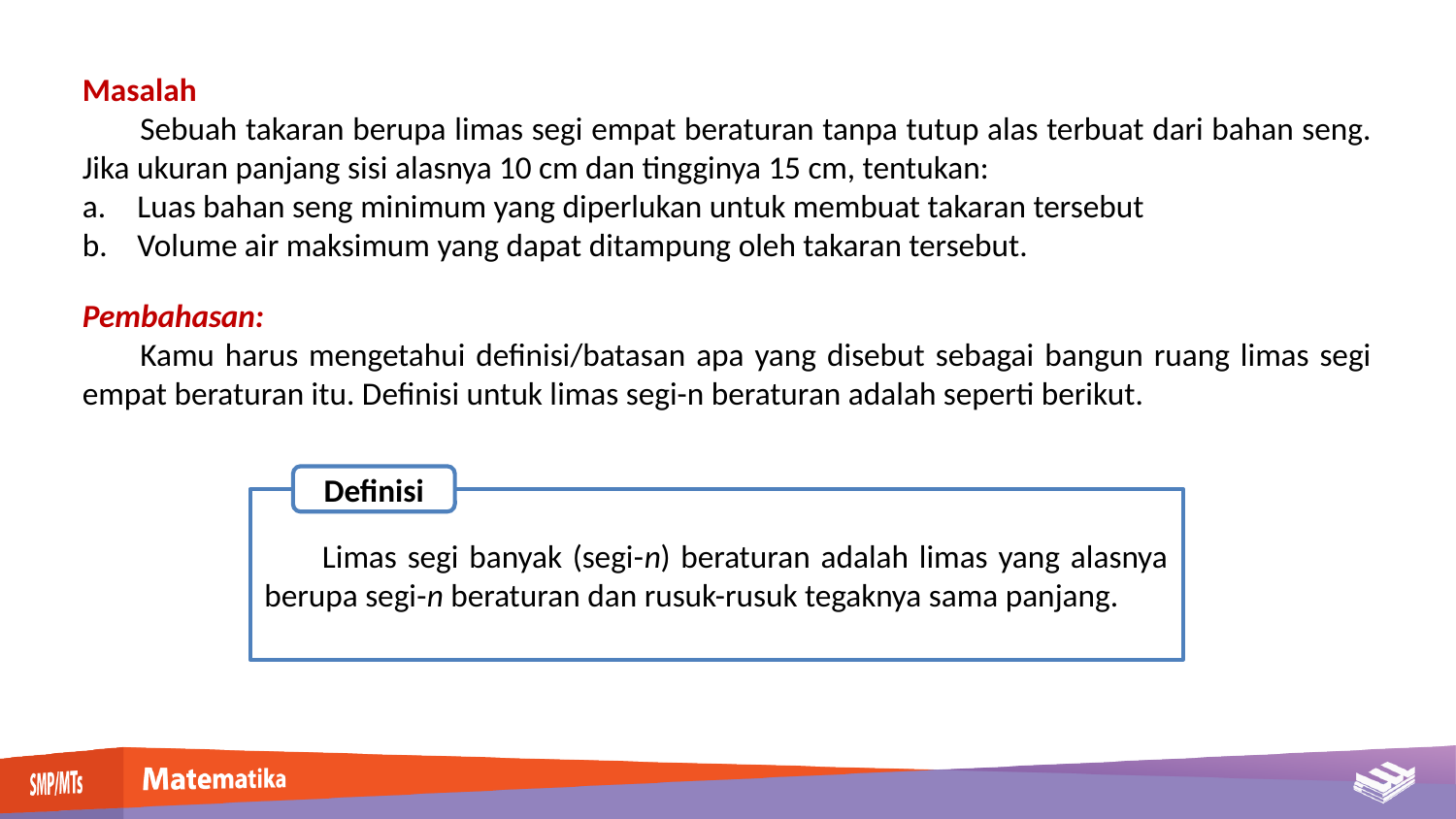

Masalah
Sebuah takaran berupa limas segi empat beraturan tanpa tutup alas terbuat dari bahan seng. Jika ukuran panjang sisi alasnya 10 cm dan tingginya 15 cm, tentukan:
Luas bahan seng minimum yang diperlukan untuk membuat takaran tersebut
Volume air maksimum yang dapat ditampung oleh takaran tersebut.
Pembahasan:
Kamu harus mengetahui definisi/batasan apa yang disebut sebagai bangun ruang limas segi empat beraturan itu. Definisi untuk limas segi-n beraturan adalah seperti berikut.
Definisi
Limas segi banyak (segi-n) beraturan adalah limas yang alasnya berupa segi-n beraturan dan rusuk-rusuk tegaknya sama panjang.